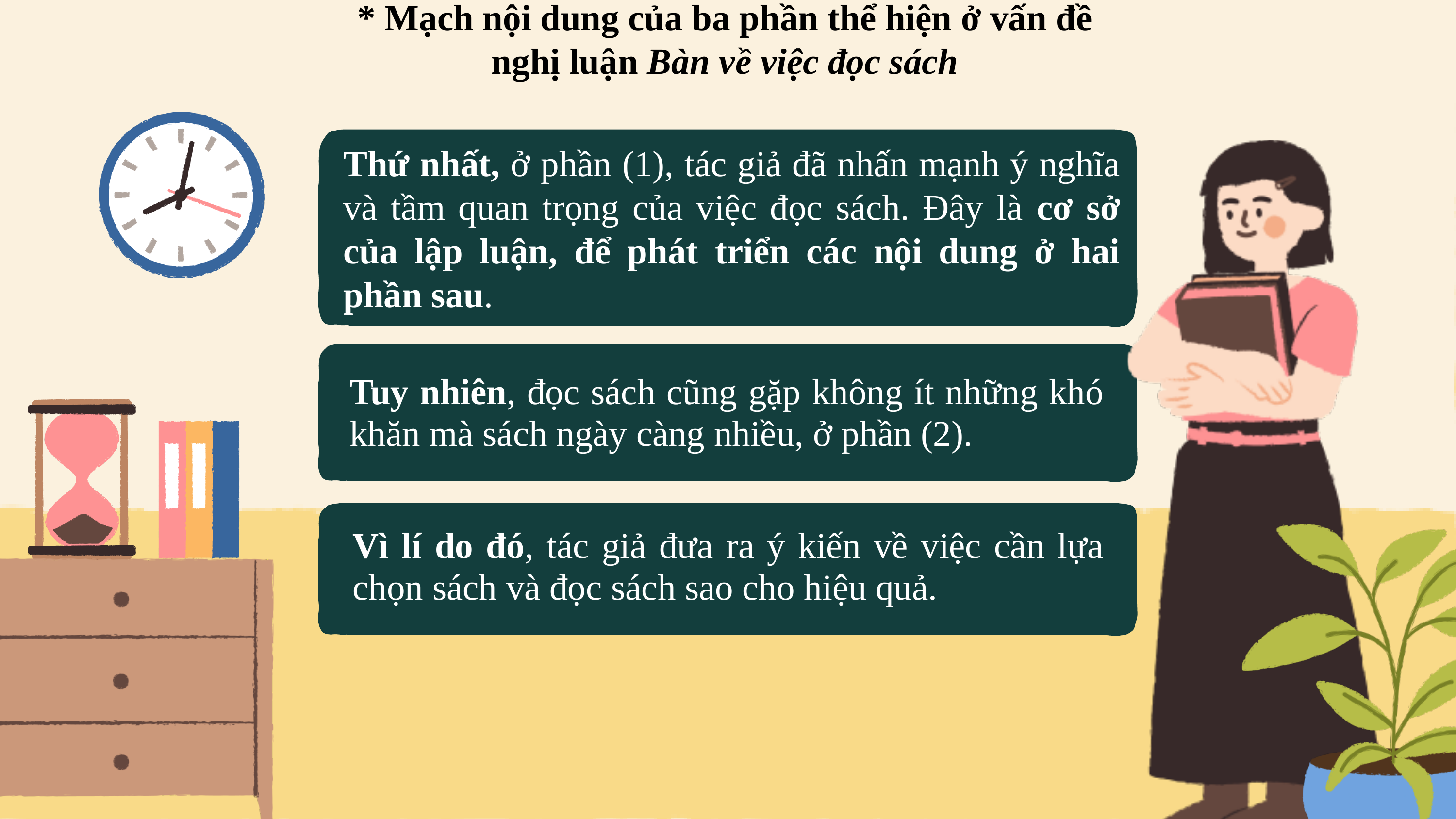

* Mạch nội dung của ba phần thể hiện ở vấn đề nghị luận Bàn về việc đọc sách

Thứ nhất, ở phần (1), tác giả đã nhấn mạnh ý nghĩa và tầm quan trọng của việc đọc sách. Đây là cơ sở của lập luận, để phát triển các nội dung ở hai phần sau.

Tuy nhiên, đọc sách cũng gặp không ít những khó khăn mà sách ngày càng nhiều, ở phần (2).

Vì lí do đó, tác giả đưa ra ý kiến về việc cần lựa chọn sách và đọc sách sao cho hiệu quả.